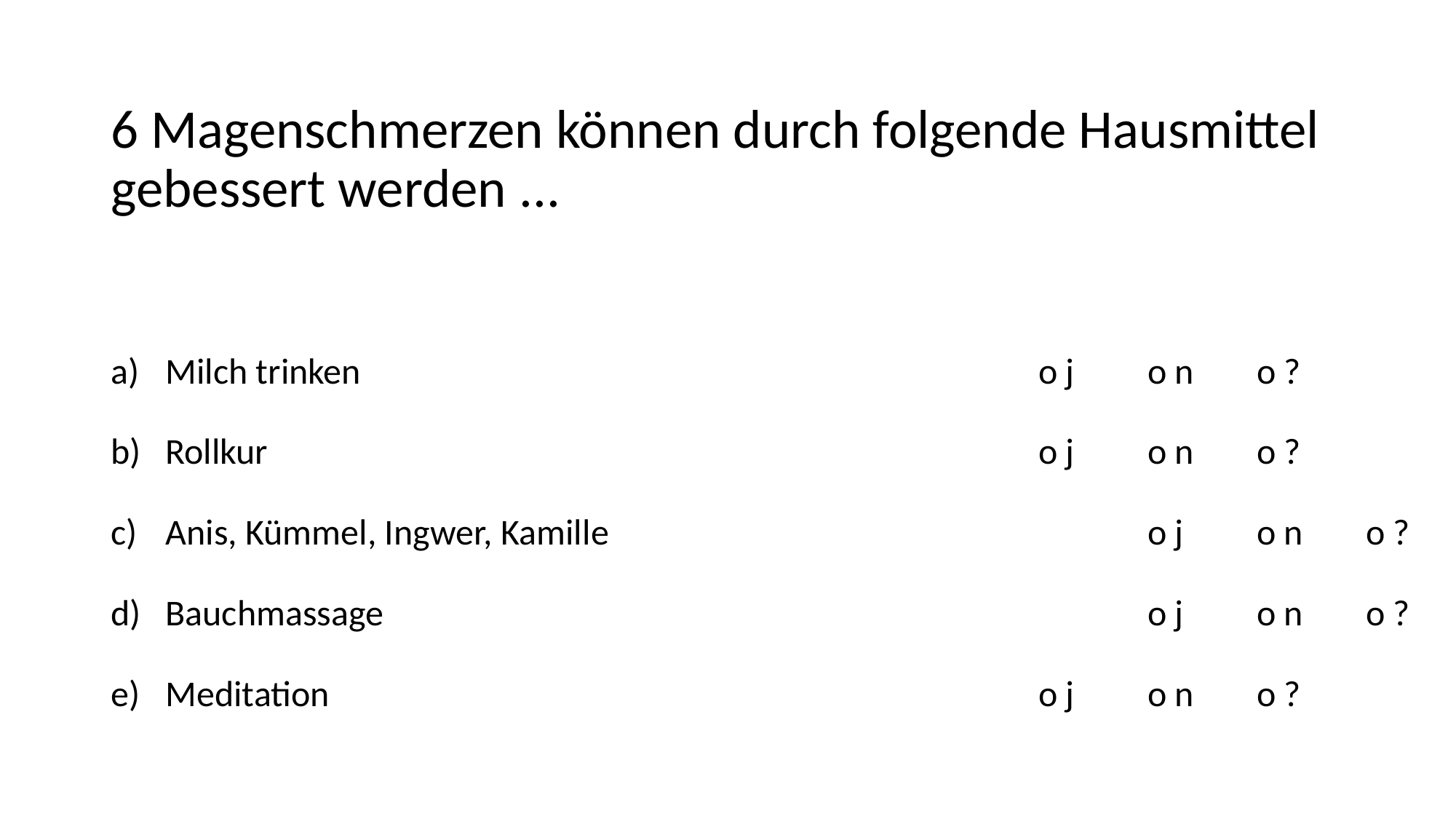

# 6 Magenschmerzen können durch folgende Hausmittel gebessert werden ...
Milch trinken							o j	o n	o ?
Rollkur								o j	o n	o ?
Anis, Kümmel, Ingwer, Kamille					o j	o n	o ?
Bauchmassage							o j	o n	o ?
Meditation							o j	o n	o ?